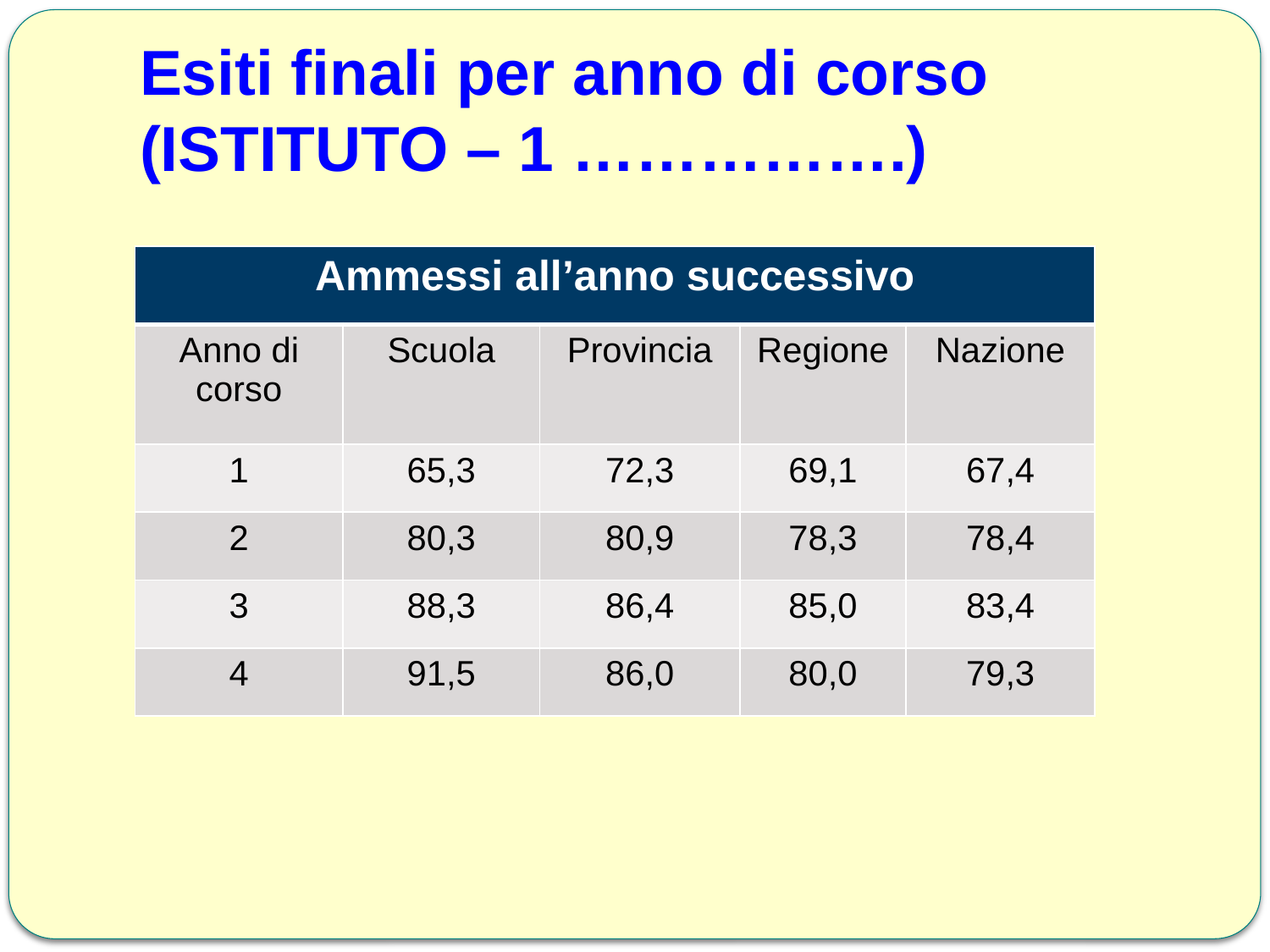

# Esiti finali per anno di corso (ISTITUTO – 1 …………….)
| Ammessi all’anno successivo |  |  |  |  |
| --- | --- | --- | --- | --- |
| Anno di corso | Scuola | Provincia | Regione | Nazione |
| 1 | 65,3 | 72,3 | 69,1 | 67,4 |
| 2 | 80,3 | 80,9 | 78,3 | 78,4 |
| 3 | 88,3 | 86,4 | 85,0 | 83,4 |
| 4 | 91,5 | 86,0 | 80,0 | 79,3 |